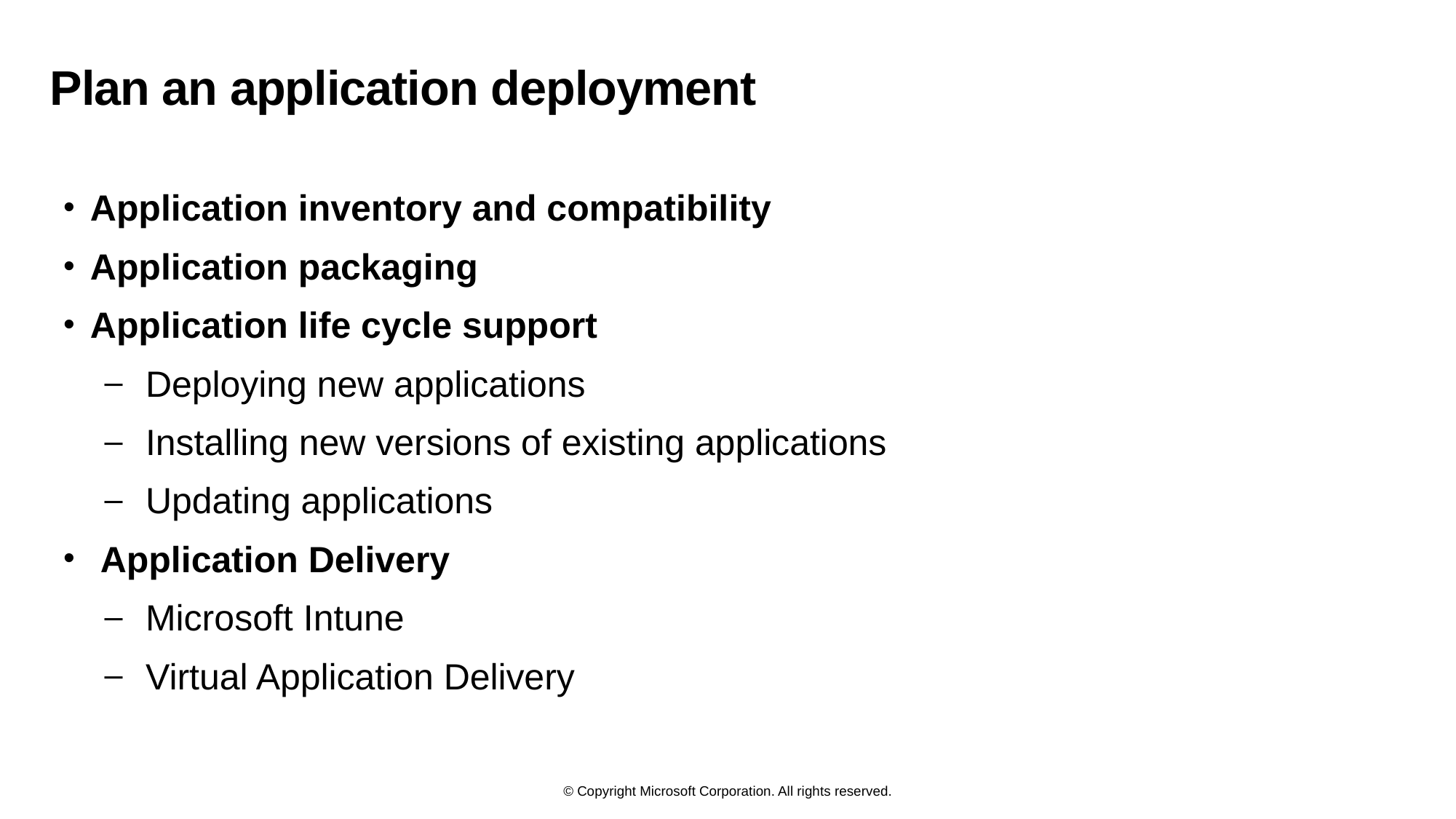

# Plan an application deployment
Application inventory and compatibility
Application packaging
Application life cycle support
Deploying new applications
Installing new versions of existing applications
Updating applications
 Application Delivery
Microsoft Intune
Virtual Application Delivery